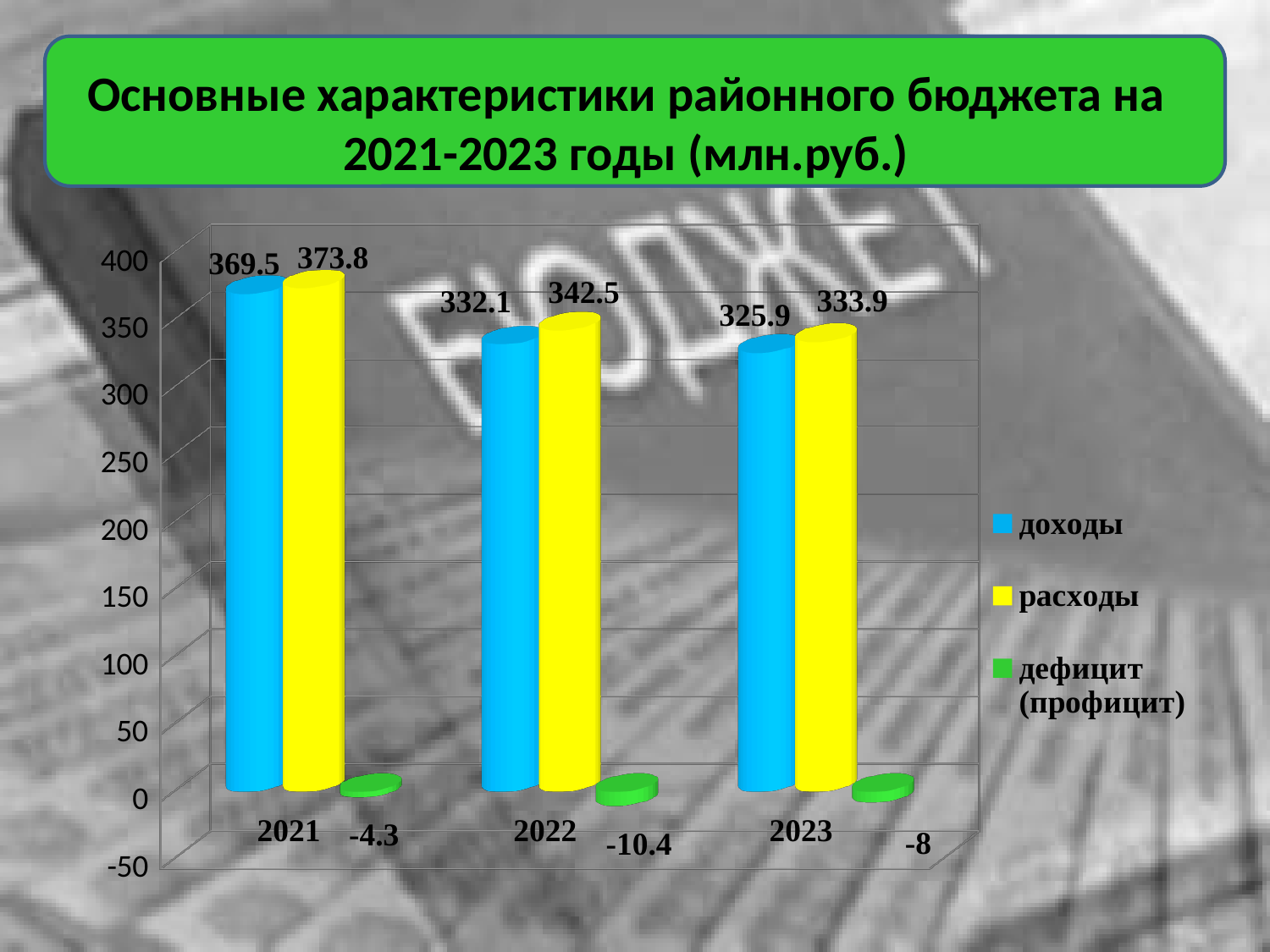

# Основные характеристики районного бюджета на 2021-2023 годы (млн.руб.)

[unsupported chart]